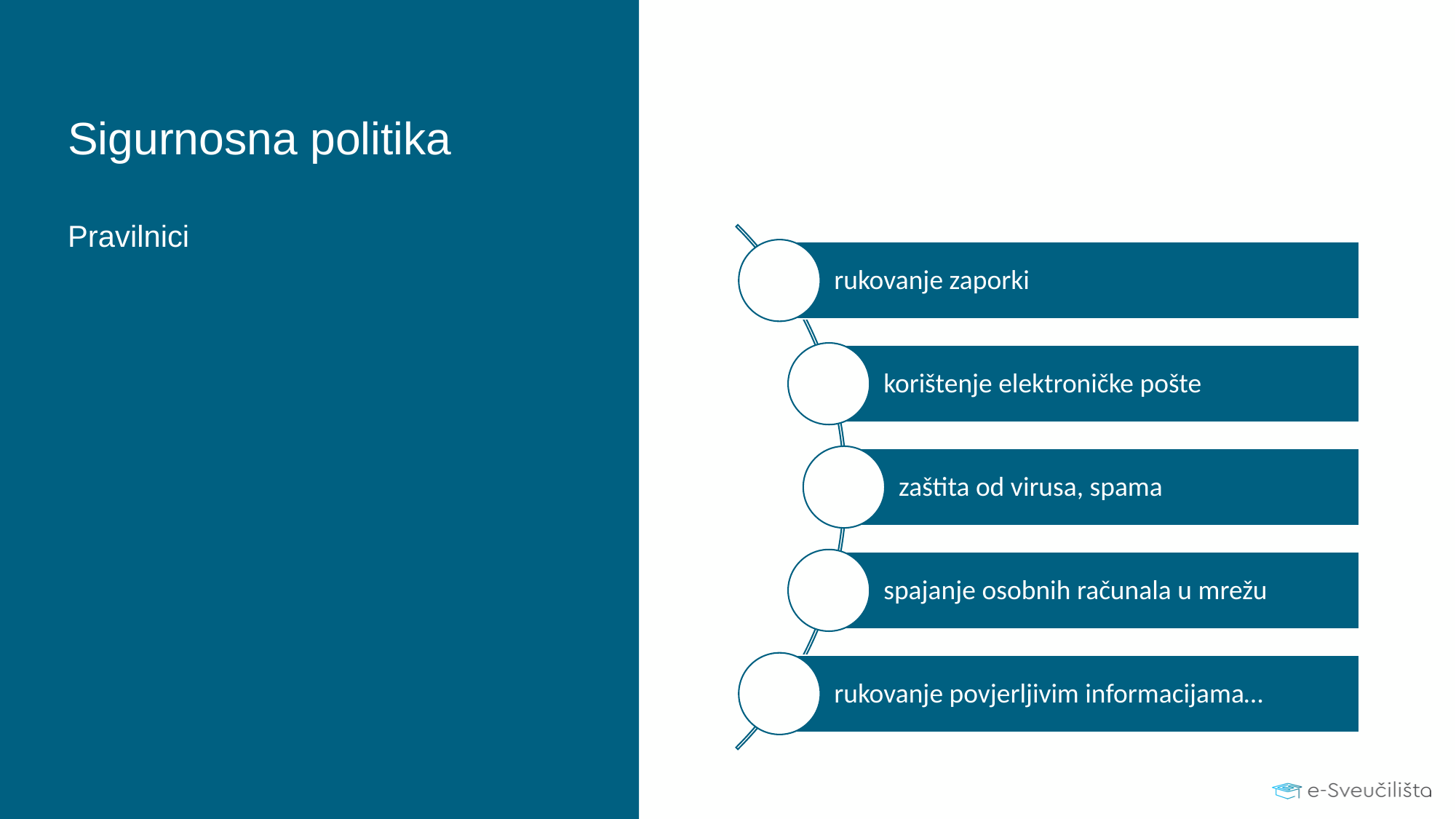

# Sigurnosna politika

rukovanje zaporki

korištenje elektroničke pošte

zaštita od virusa, spama

spajanje osobnih računala u mrežu

rukovanje povjerljivim informacijama…
Pravilnici